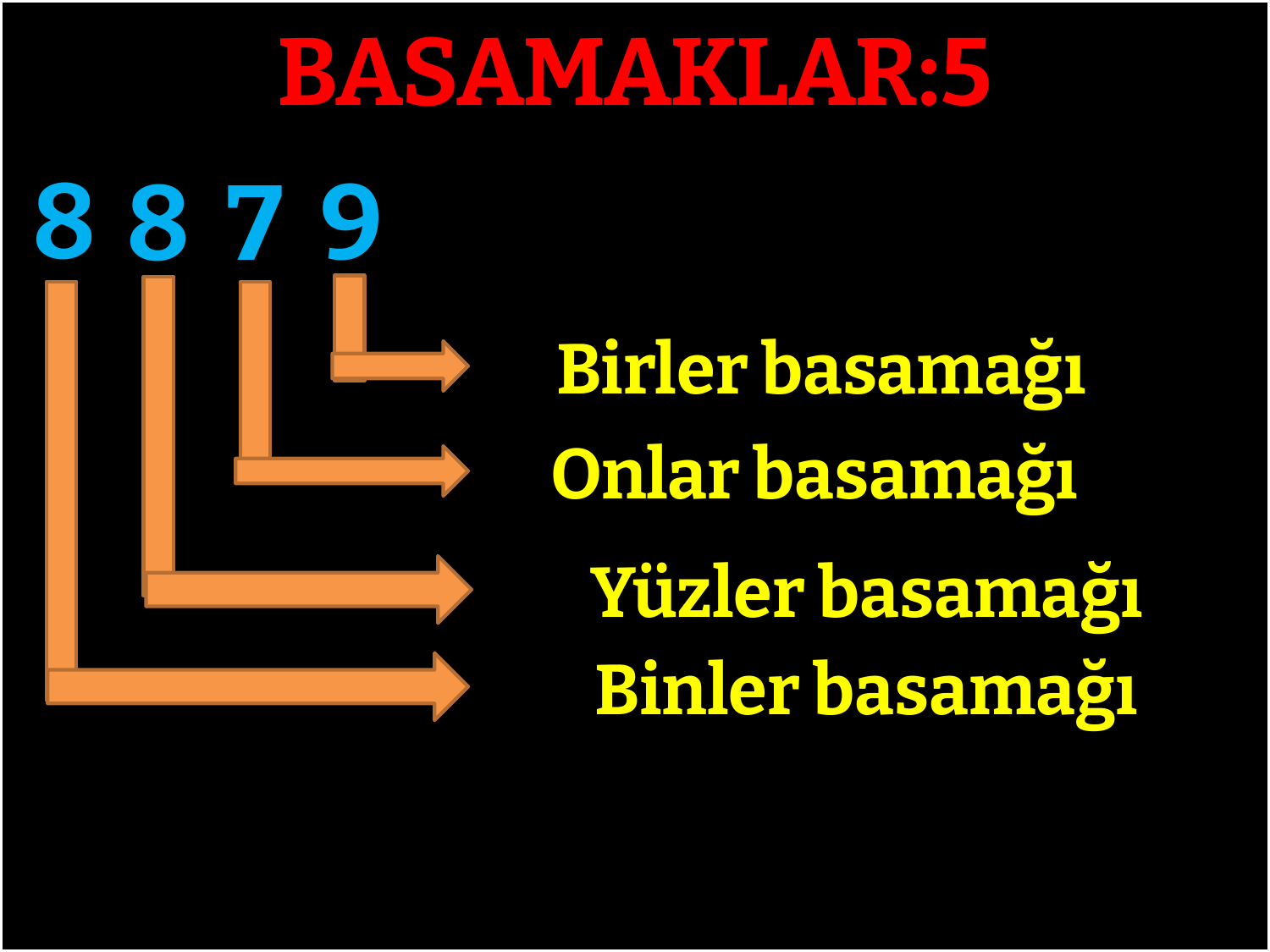

BASAMAKLAR:5
8
9
8
7

#
Birler basamağı

Onlar basamağı

Yüzler basamağı

Binler basamağı